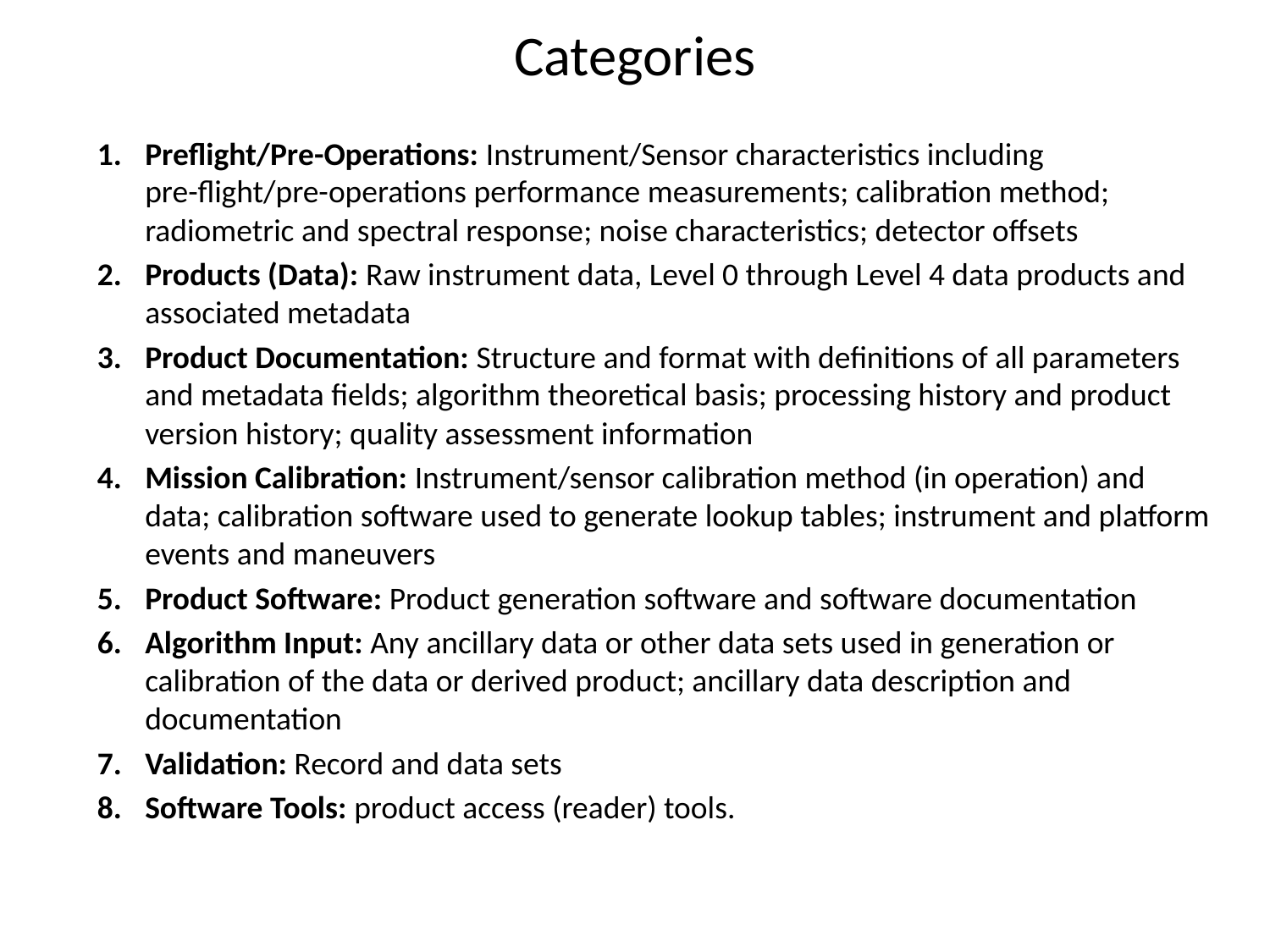

# Categories
Preflight/Pre-Operations: Instrument/Sensor characteristics including pre-flight/pre-operations performance measurements; calibration method; radiometric and spectral response; noise characteristics; detector offsets
Products (Data): Raw instrument data, Level 0 through Level 4 data products and associated metadata
Product Documentation: Structure and format with definitions of all parameters and metadata fields; algorithm theoretical basis; processing history and product version history; quality assessment information
Mission Calibration: Instrument/sensor calibration method (in operation) and data; calibration software used to generate lookup tables; instrument and platform events and maneuvers
Product Software: Product generation software and software documentation
Algorithm Input: Any ancillary data or other data sets used in generation or calibration of the data or derived product; ancillary data description and documentation
Validation: Record and data sets
Software Tools: product access (reader) tools.